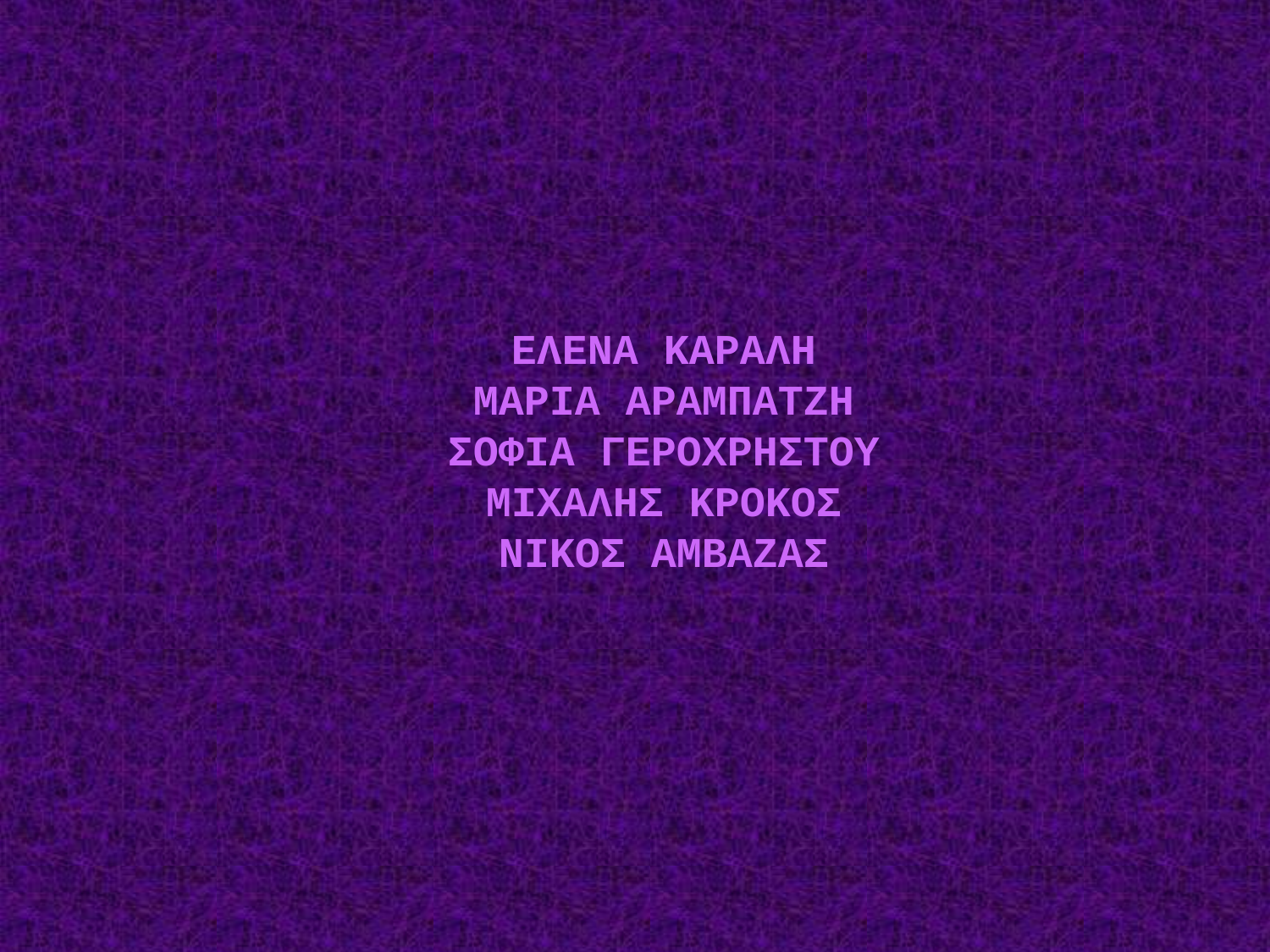

ΕΛΕΝΑ ΚΑΡΑΛΗ
ΜΑΡΙΑ ΑΡΑΜΠΑΤΖΗ
ΣΟΦΙΑ ΓΕΡΟΧΡΗΣΤΟΥ
ΜΙΧΑΛΗΣ ΚΡΟΚΟΣ
ΝΙΚΟΣ ΑΜΒΑΖΑΣ